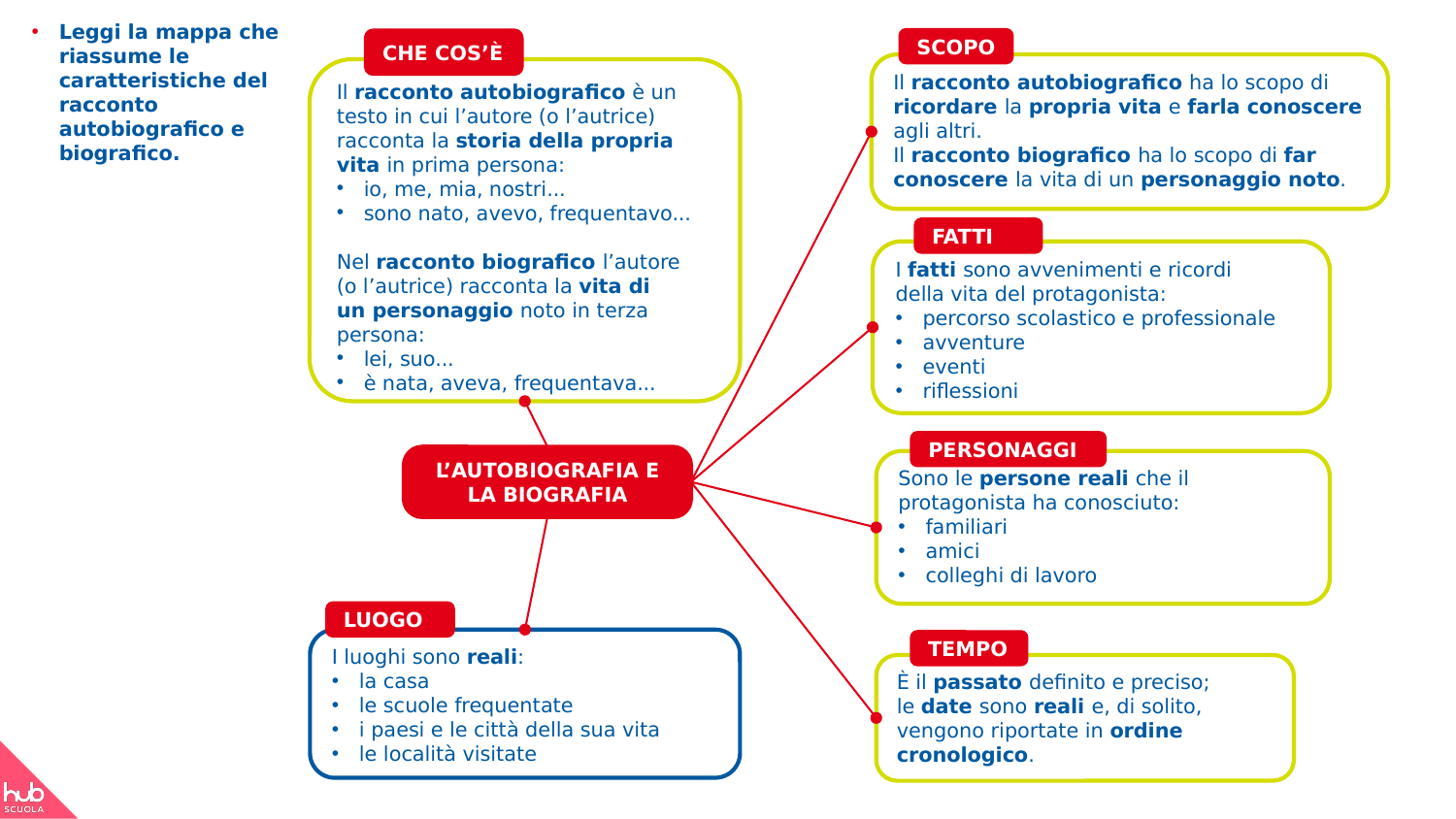

Leggi la mappa che riassume le caratteristiche del racconto autobiografico e biografico.
SCOPO
Il racconto autobiografico ha lo scopo di ricordare la propria vita e farla conoscere agli altri.
Il racconto biografico ha lo scopo di far conoscere la vita di un personaggio noto.
CHE COS’È
Il racconto autobiografico è un
testo in cui l’autore (o l’autrice)
racconta la storia della propria
vita in prima persona:
io, me, mia, nostri...
sono nato, avevo, frequentavo...
Nel racconto biografico l’autore
(o l’autrice) racconta la vita di
un personaggio noto in terza
persona:
lei, suo...
è nata, aveva, frequentava...
FATTI
I fatti sono avvenimenti e ricordi
della vita del protagonista:
percorso scolastico e professionale
avventure
eventi
riflessioni
PERSONAGGI
Sono le persone reali che il
protagonista ha conosciuto:
familiari
amici
colleghi di lavoro
L’AUTOBIOGRAFIA E
LA BIOGRAFIA
LUOGO
I luoghi sono reali:
la casa
le scuole frequentate
i paesi e le città della sua vita
le località visitate
TEMPO
È il passato definito e preciso;
le date sono reali e, di solito,
vengono riportate in ordine
cronologico.